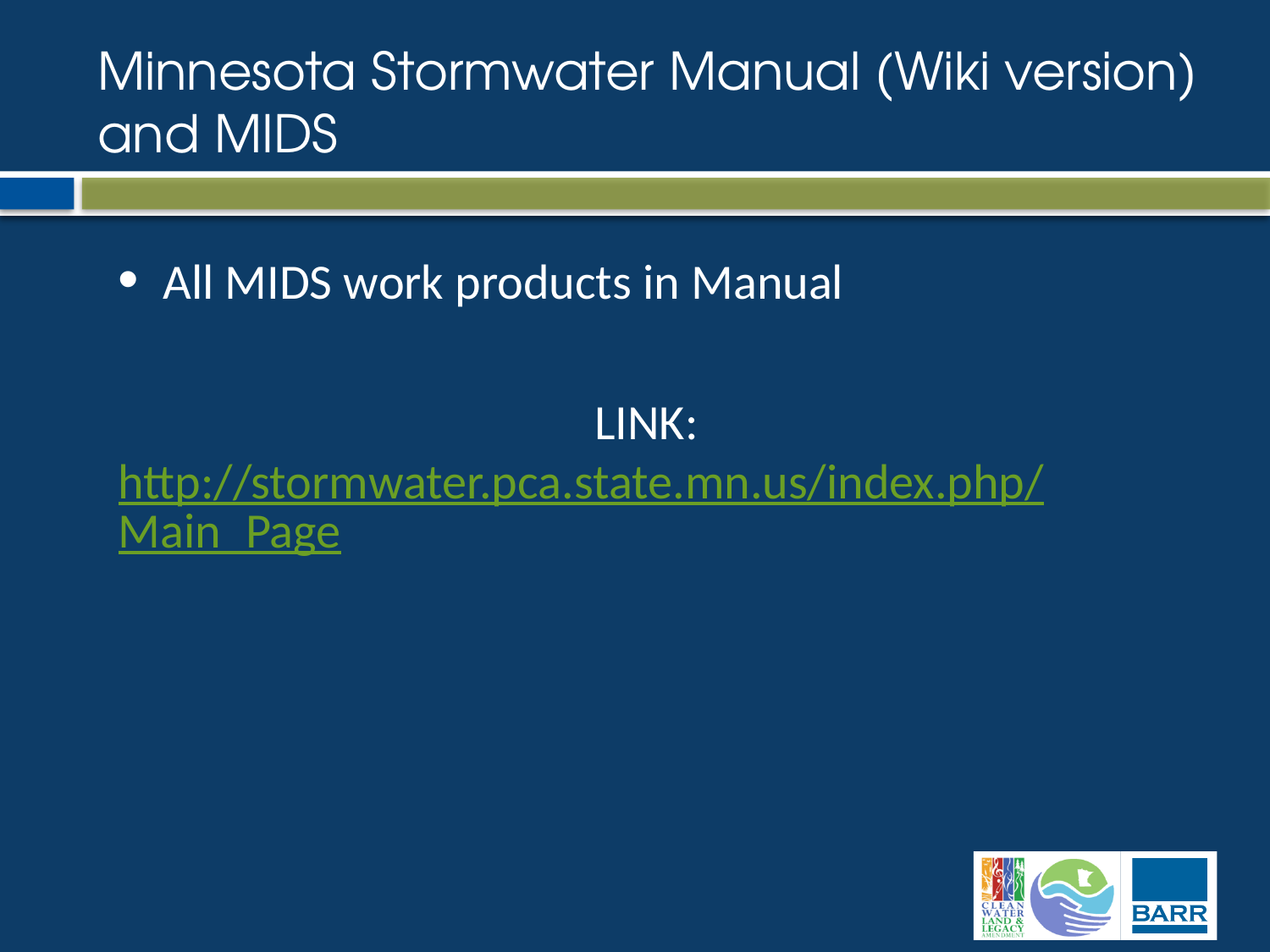

# Minnesota Stormwater Manual (Wiki version) and MIDS
All MIDS work products in Manual

LINK: http://stormwater.pca.state.mn.us/index.php/Main_Page